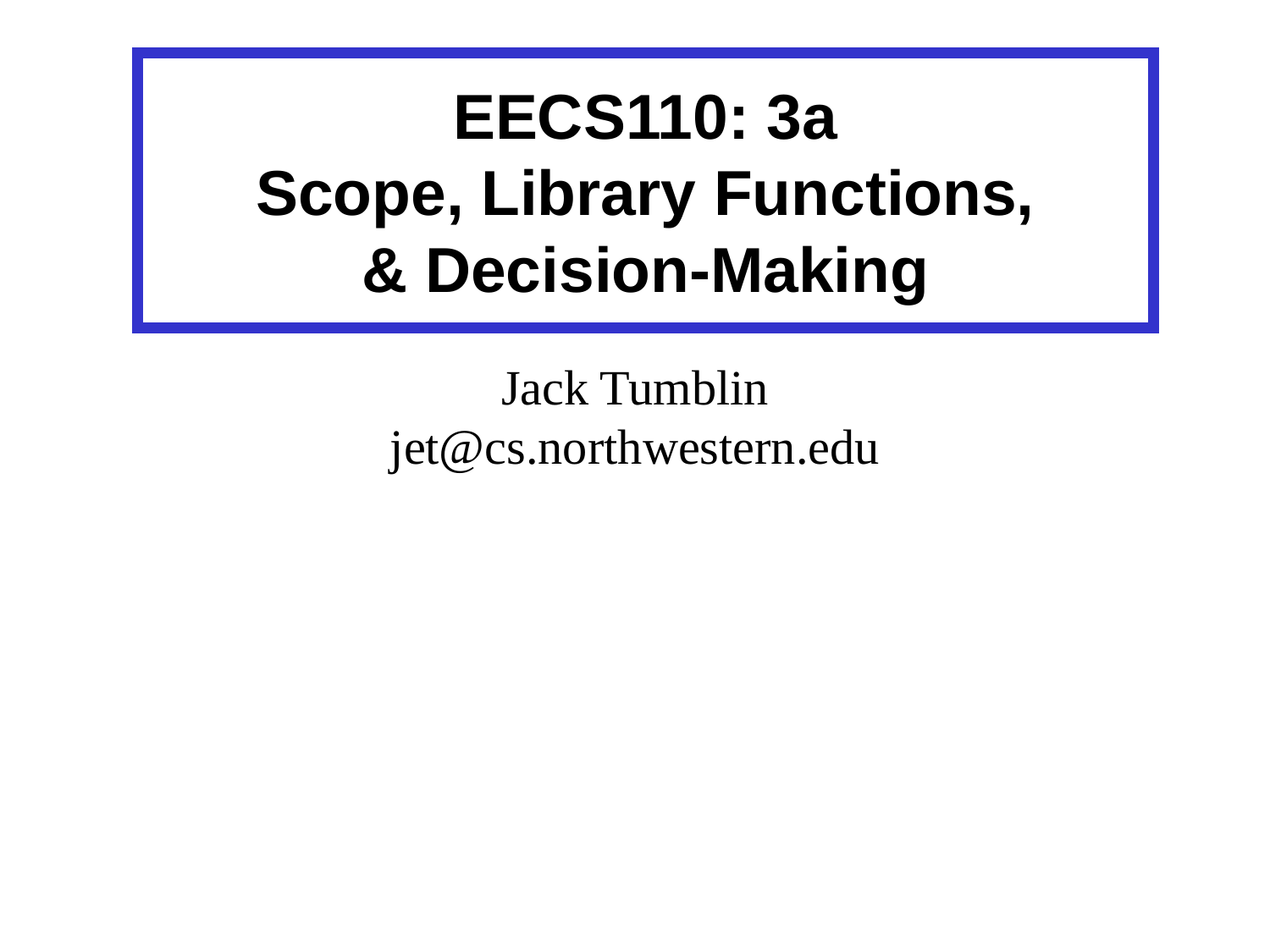

# EECS110: 3a Scope, Library Functions, & Decision-Making
Jack Tumblin
jet@cs.northwestern.edu
.